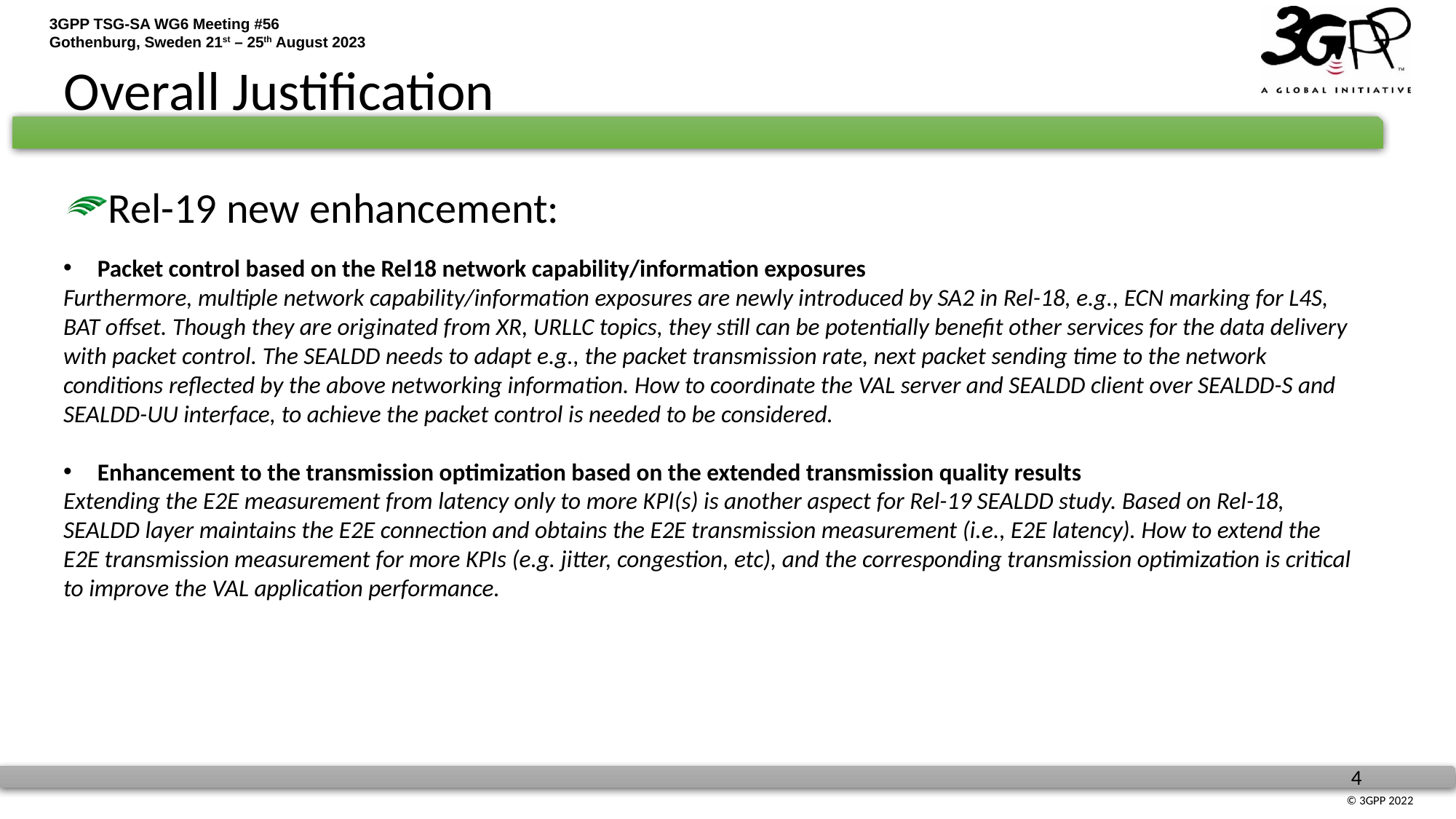

# Overall Justification
Rel-19 new enhancement:

Packet control based on the Rel18 network capability/information exposures
Furthermore, multiple network capability/information exposures are newly introduced by SA2 in Rel-18, e.g., ECN marking for L4S, BAT offset. Though they are originated from XR, URLLC topics, they still can be potentially benefit other services for the data delivery with packet control. The SEALDD needs to adapt e.g., the packet transmission rate, next packet sending time to the network conditions reflected by the above networking information. How to coordinate the VAL server and SEALDD client over SEALDD-S and SEALDD-UU interface, to achieve the packet control is needed to be considered.

Enhancement to the transmission optimization based on the extended transmission quality results
Extending the E2E measurement from latency only to more KPI(s) is another aspect for Rel-19 SEALDD study. Based on Rel-18, SEALDD layer maintains the E2E connection and obtains the E2E transmission measurement (i.e., E2E latency). How to extend the E2E transmission measurement for more KPIs (e.g. jitter, congestion, etc), and the corresponding transmission optimization is critical to improve the VAL application performance.